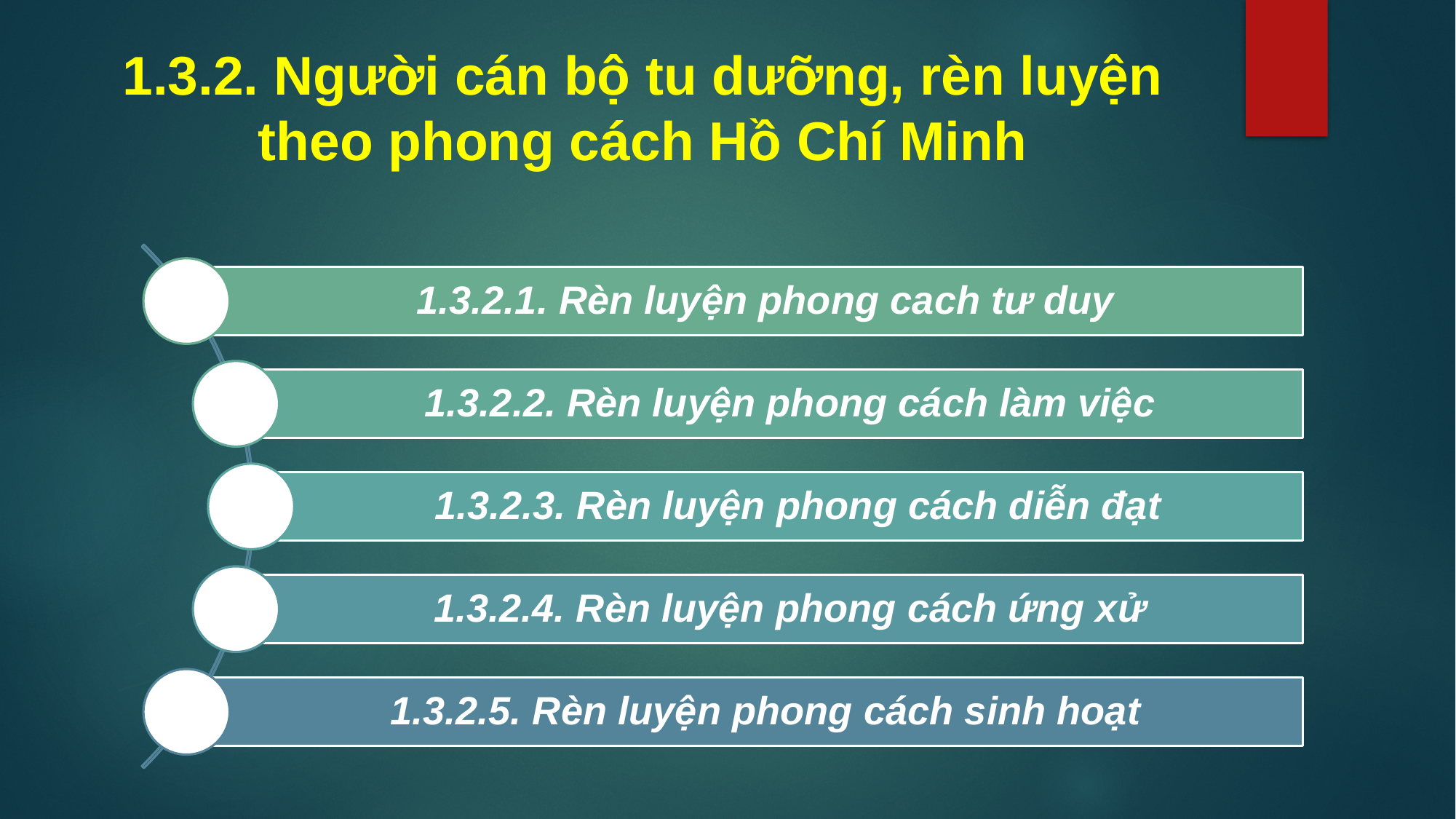

# 1.3.2. Người cán bộ tu dưỡng, rèn luyện theo phong cách Hồ Chí Minh

1.3.2.1. Rèn luyện phong cach tư duy

1.3.2.2. Rèn luyện phong cách làm việc

1.3.2.3. Rèn luyện phong cách diễn đạt

1.3.2.4. Rèn luyện phong cách ứng xử

1.3.2.5. Rèn luyện phong cách sinh hoạt